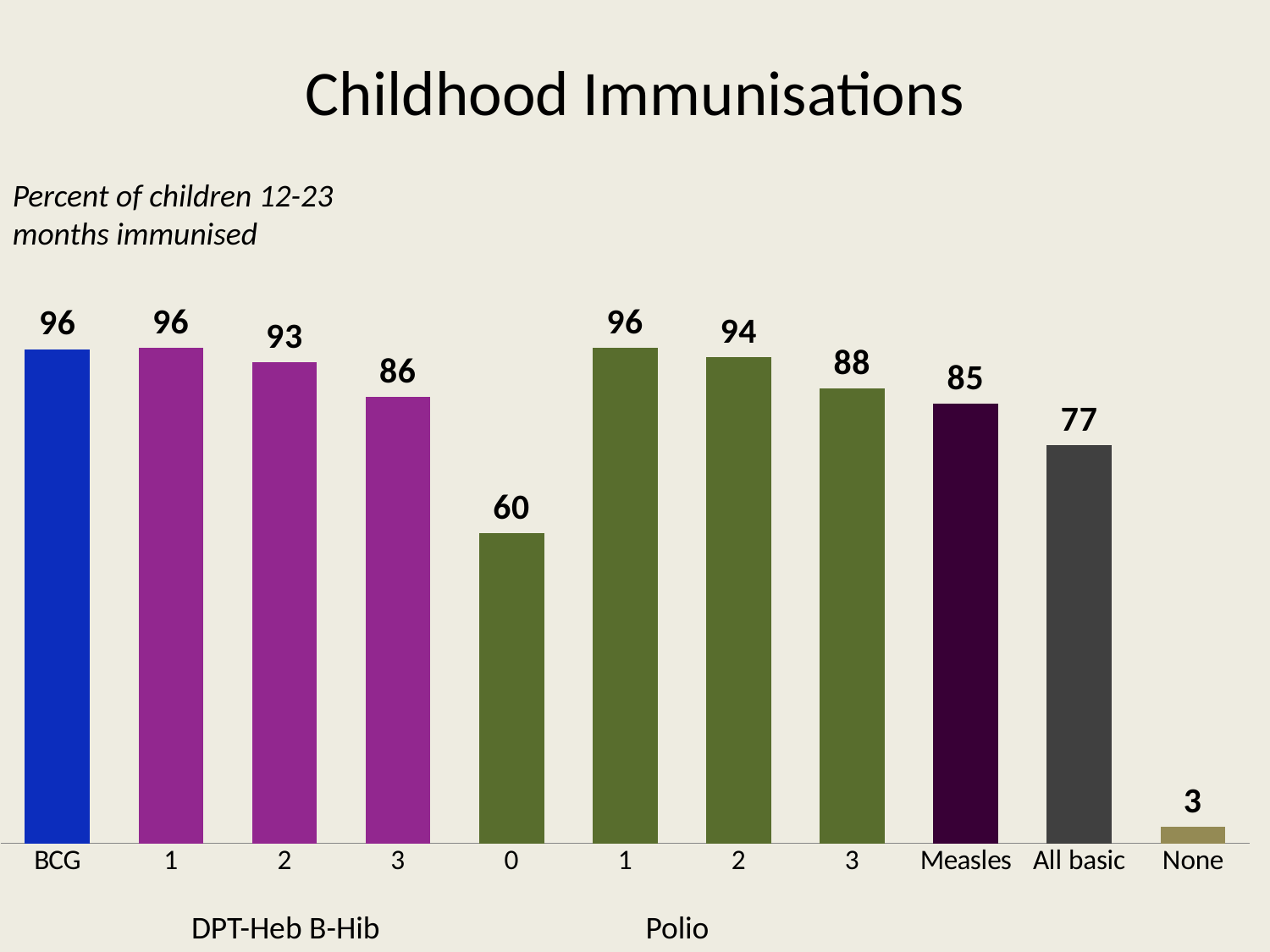

# Childhood Immunisations
Percent of children 12-23 months immunised

### Chart

| Category | Series 1 |
|---|---|
| BCG | 95.6 |
| 1 | 95.8 |
| 2 | 93.1 |
| 3 | 86.4 |
| 0 | 60.0 |
| 1 | 95.8 |
| 2 | 94.0 |
| 3 | 88.0 |
| Measles | 85.0 |
| All basic | 77.0 |
| None | 3.2 |
DPT-Heb B-Hib
Polio